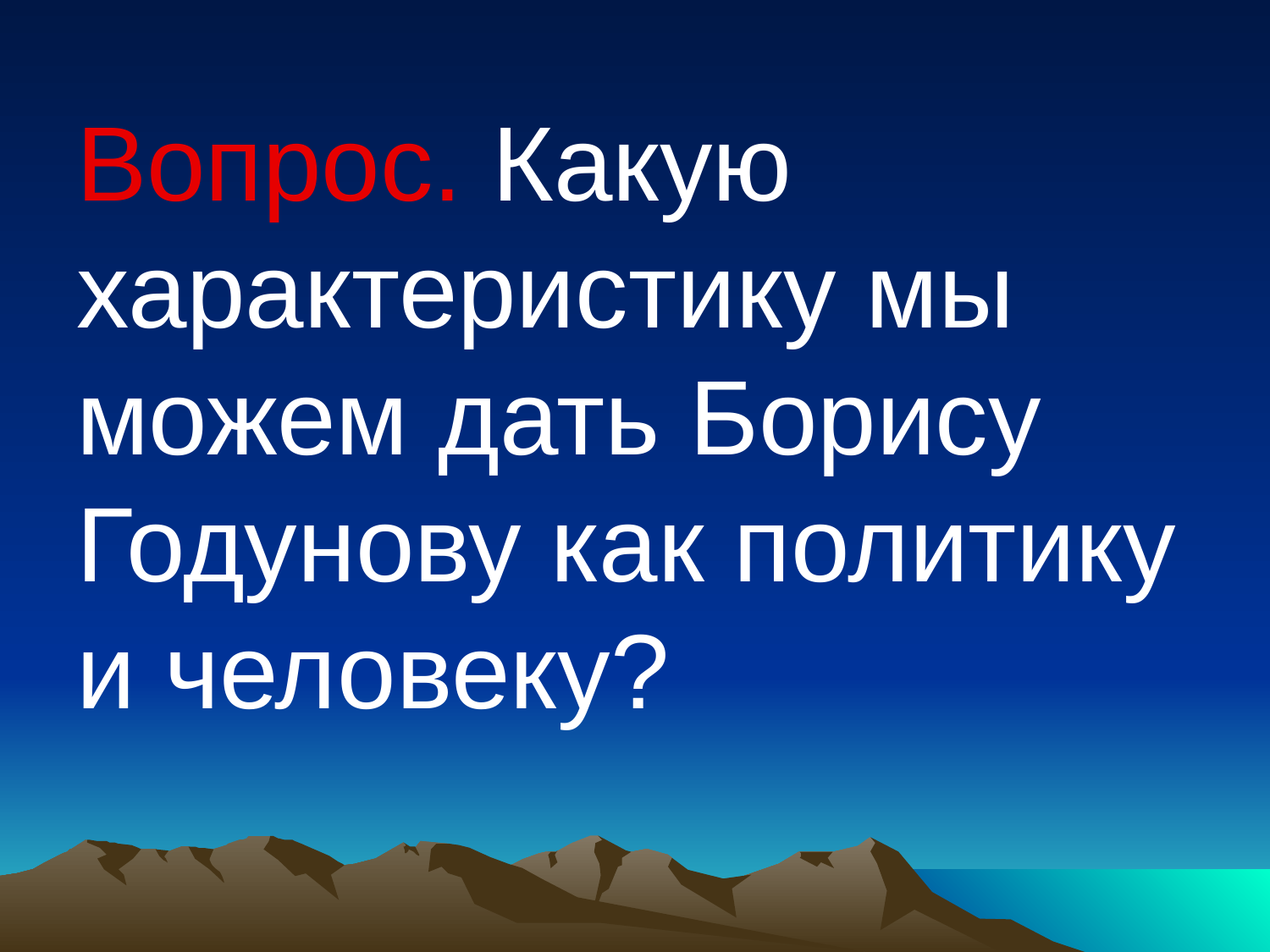

# Вопрос. Какую характеристику мы можем дать Борису Годунову как политику и человеку?